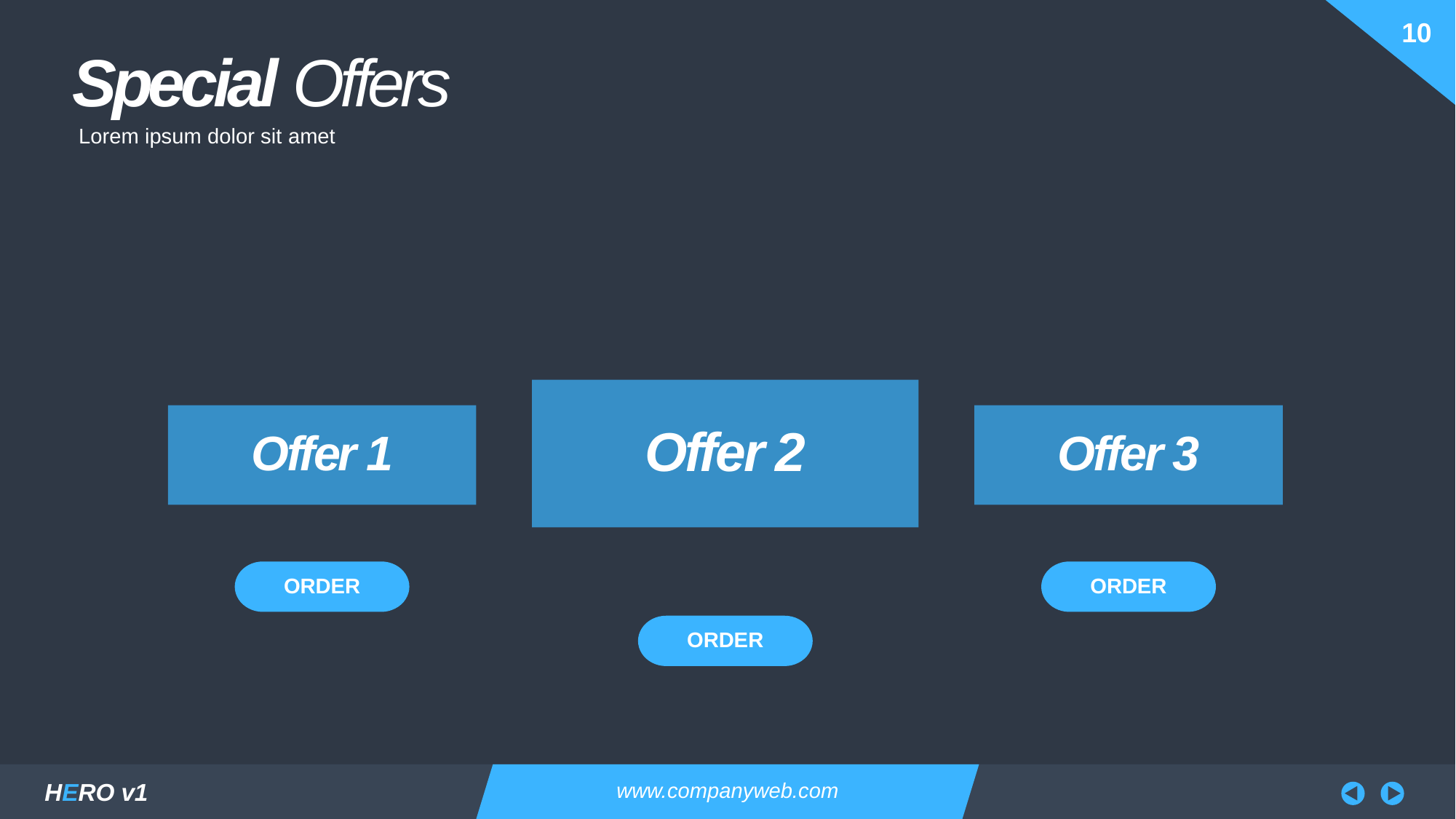

Special Offers
Lorem ipsum dolor sit amet

Offer 2
Offer 1
Offer 3
ORDER
ORDER
ORDER